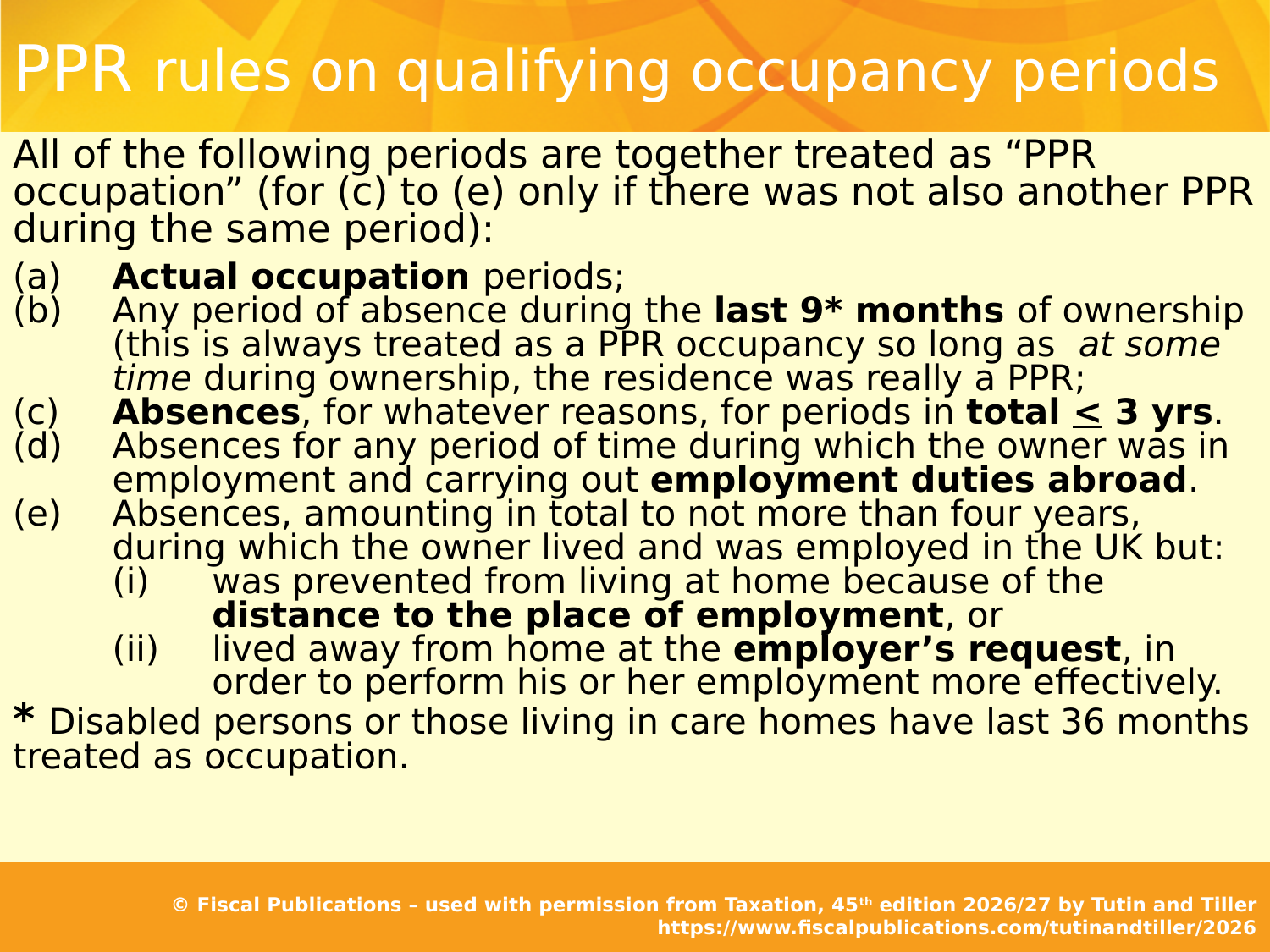

# PPR rules on qualifying occupancy periods
All of the following periods are together treated as “PPR occupation” (for (c) to (e) only if there was not also another PPR during the same period):

(a)	Actual occupation periods;
(b)	Any period of absence during the last 9* months of ownership (this is always treated as a PPR occupancy so long as  at some time during ownership, the residence was really a PPR;
(c)	Absences, for whatever reasons, for periods in total < 3 yrs.
(d)	Absences for any period of time during which the owner was in employment and carrying out employment duties abroad.
(e)	Absences, amounting in total to not more than four years, during which the owner lived and was employed in the UK but:
(i)	was prevented from living at home because of the distance to the place of employment, or
(ii)	lived away from home at the employer’s request, in order to perform his or her employment more effectively.
* Disabled persons or those living in care homes have last 36 months treated as occupation.